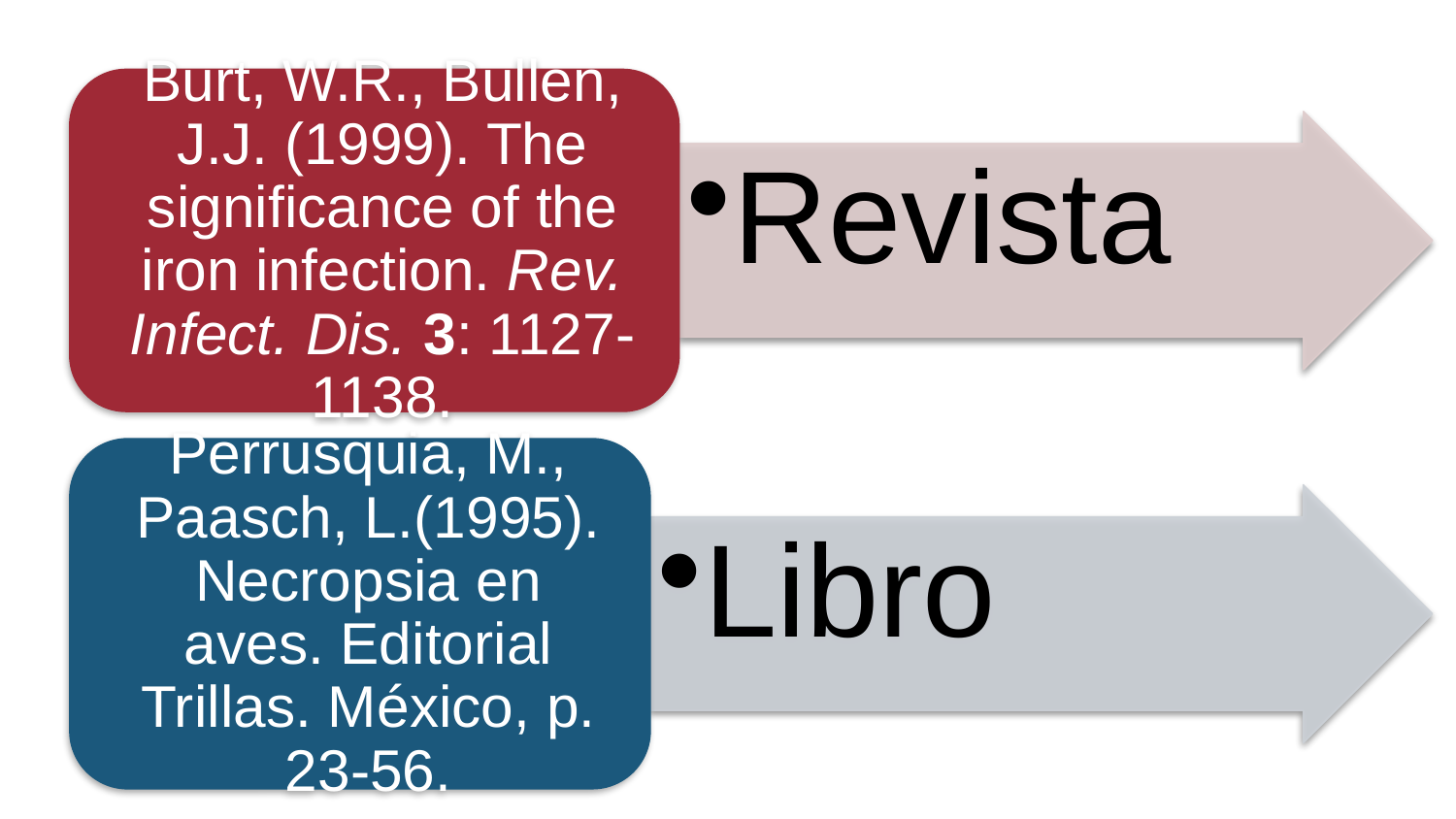

Revista
Burt, W.R., Bullen, J.J. (1999). The significance of the iron infection. Rev. Infect. Dis. 3: 1127-1138.
Libro
Perrusquia, M., Paasch, L.(1995). Necropsia en aves. Editorial Trillas. México, p. 23-56.